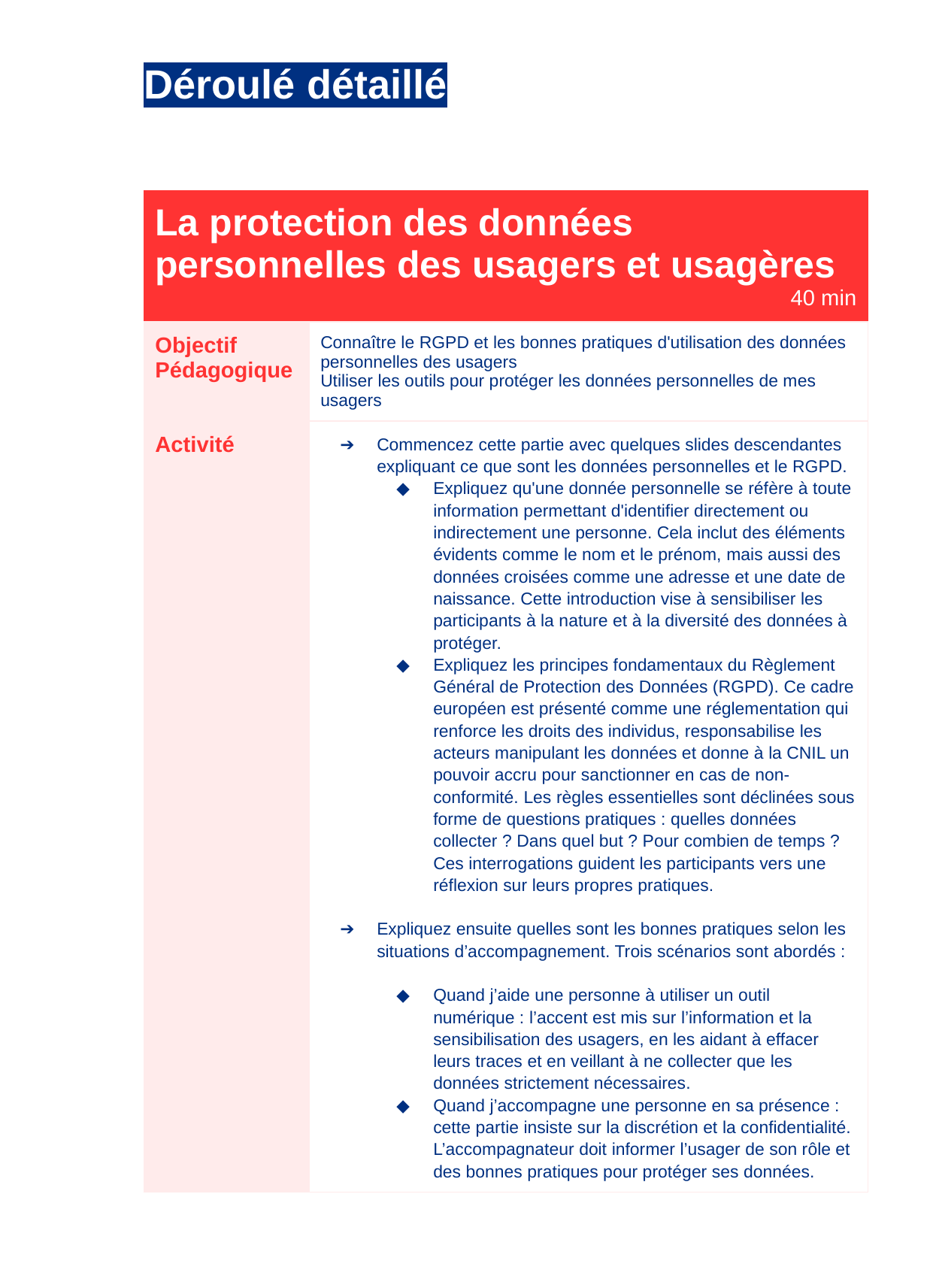

Déroulé détaillé
| La protection des données personnelles des usagers et usagères 40 min |  |
| --- | --- |
| Objectif Pédagogique | Connaître le RGPD et les bonnes pratiques d'utilisation des données personnelles des usagers Utiliser les outils pour protéger les données personnelles de mes usagers |
| Activité | Commencez cette partie avec quelques slides descendantes expliquant ce que sont les données personnelles et le RGPD. Expliquez qu'une donnée personnelle se réfère à toute information permettant d'identifier directement ou indirectement une personne. Cela inclut des éléments évidents comme le nom et le prénom, mais aussi des données croisées comme une adresse et une date de naissance. Cette introduction vise à sensibiliser les participants à la nature et à la diversité des données à protéger. Expliquez les principes fondamentaux du Règlement Général de Protection des Données (RGPD). Ce cadre européen est présenté comme une réglementation qui renforce les droits des individus, responsabilise les acteurs manipulant les données et donne à la CNIL un pouvoir accru pour sanctionner en cas de non-conformité. Les règles essentielles sont déclinées sous forme de questions pratiques : quelles données collecter ? Dans quel but ? Pour combien de temps ? Ces interrogations guident les participants vers une réflexion sur leurs propres pratiques. Expliquez ensuite quelles sont les bonnes pratiques selon les situations d’accompagnement. Trois scénarios sont abordés : Quand j’aide une personne à utiliser un outil numérique : l’accent est mis sur l’information et la sensibilisation des usagers, en les aidant à effacer leurs traces et en veillant à ne collecter que les données strictement nécessaires. Quand j’accompagne une personne en sa présence : cette partie insiste sur la discrétion et la confidentialité. L’accompagnateur doit informer l’usager de son rôle et des bonnes pratiques pour protéger ses données. |